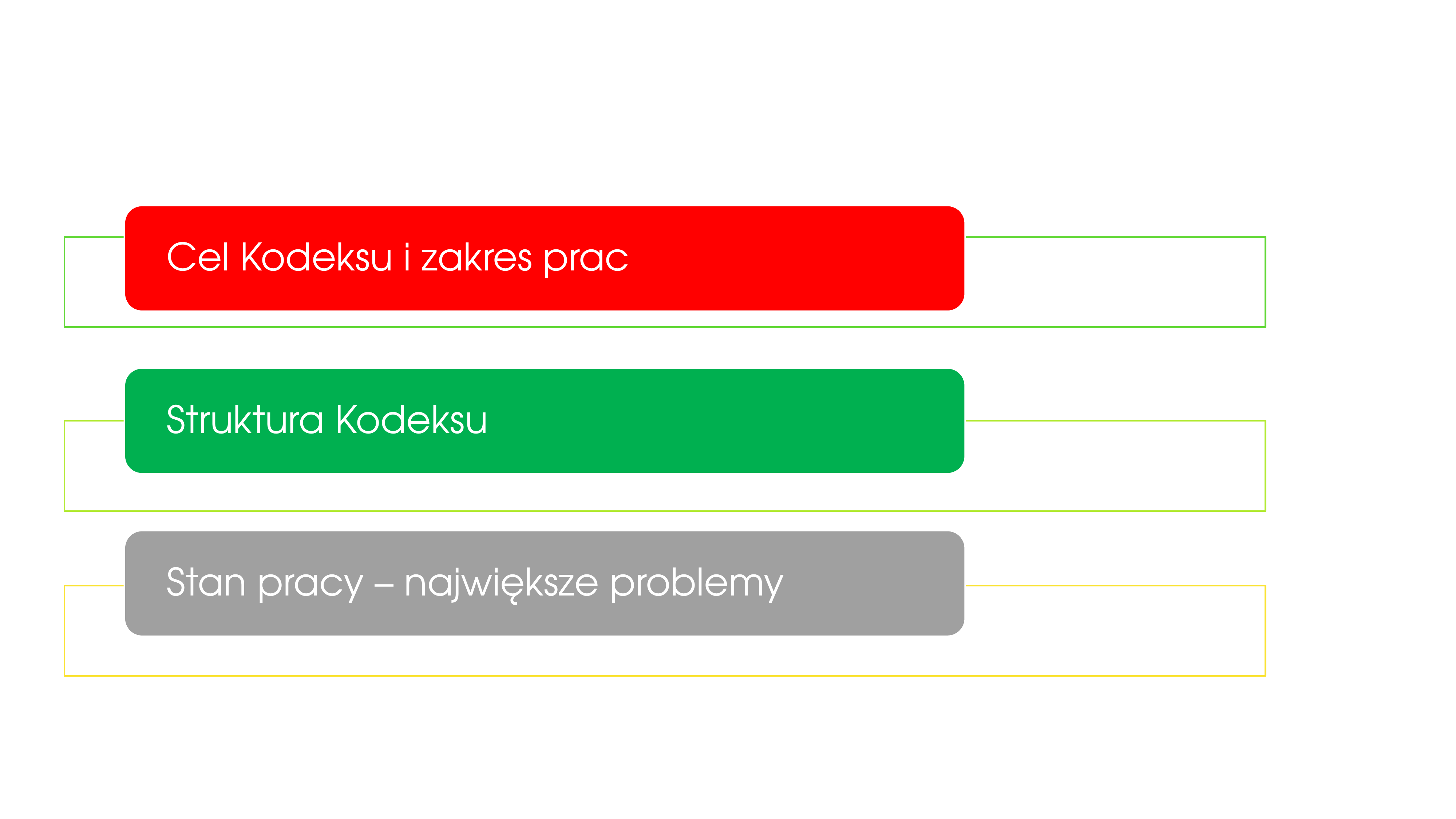

Cel Kodeksu i zakres prac
Struktura Kodeksu
Stan pracy – największe problemy